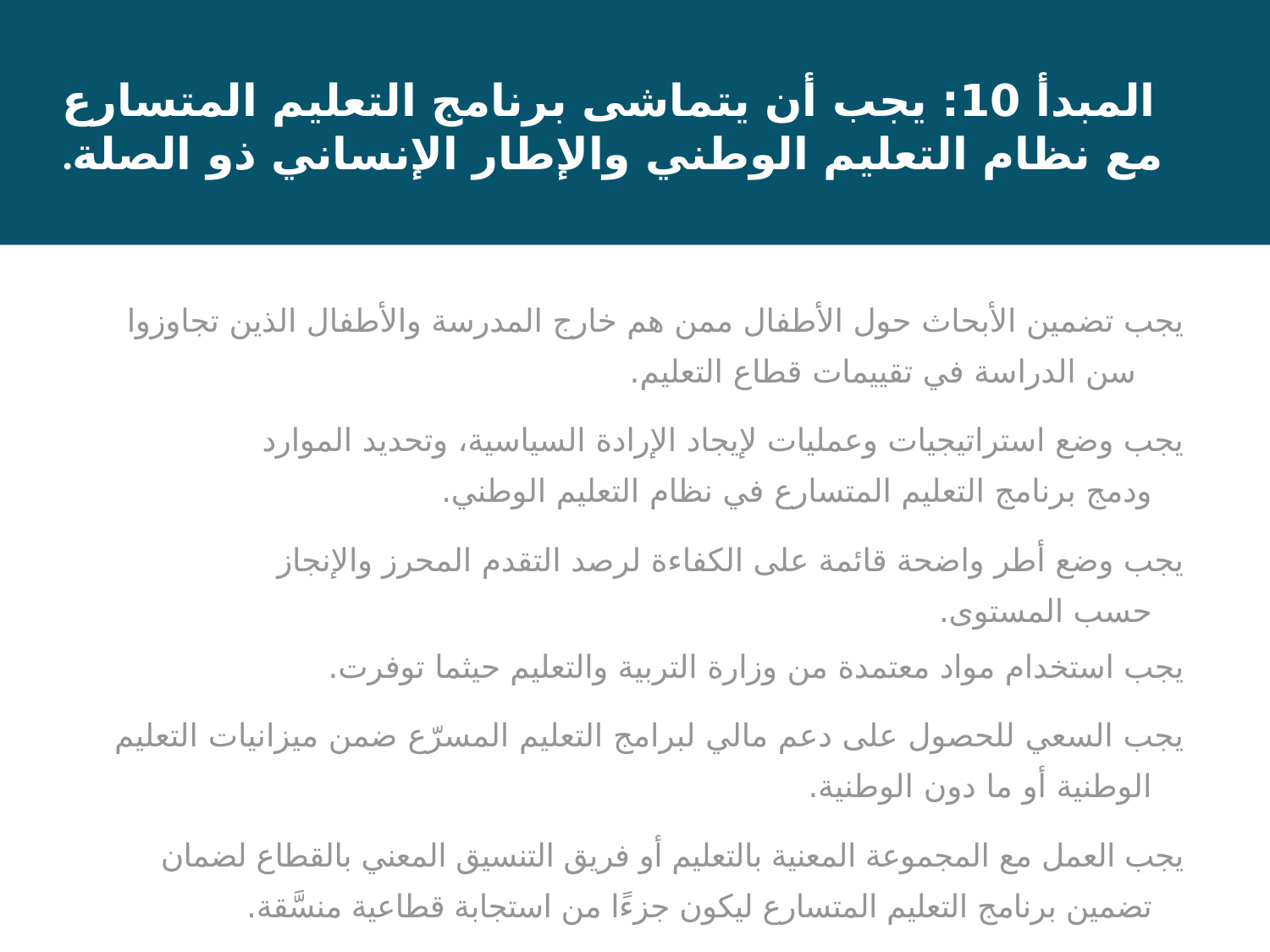

# المبدأ 10: يجب أن يتماشى برنامج التعليم المتسارع مع نظام التعليم الوطني والإطار الإنساني ذو الصلة.
يجب تضمين الأبحاث حول الأطفال ممن هم خارج المدرسة والأطفال الذين تجاوزوا سن الدراسة في تقييمات قطاع التعليم.
يجب وضع استراتيجيات وعمليات لإيجاد الإرادة السياسية، وتحديد الموارد ودمج برنامج التعليم المتسارع في نظام التعليم الوطني.
يجب وضع أطر واضحة قائمة على الكفاءة لرصد التقدم المحرز والإنجاز حسب المستوى.
يجب استخدام مواد معتمدة من وزارة التربية والتعليم حيثما توفرت.
يجب السعي للحصول على دعم مالي لبرامج التعليم المسرّع ضمن ميزانيات التعليم الوطنية أو ما دون الوطنية.
يجب العمل مع المجموعة المعنية بالتعليم أو فريق التنسيق المعني بالقطاع لضمان تضمين برنامج التعليم المتسارع ليكون جزءًا من استجابة قطاعية منسَّقة.